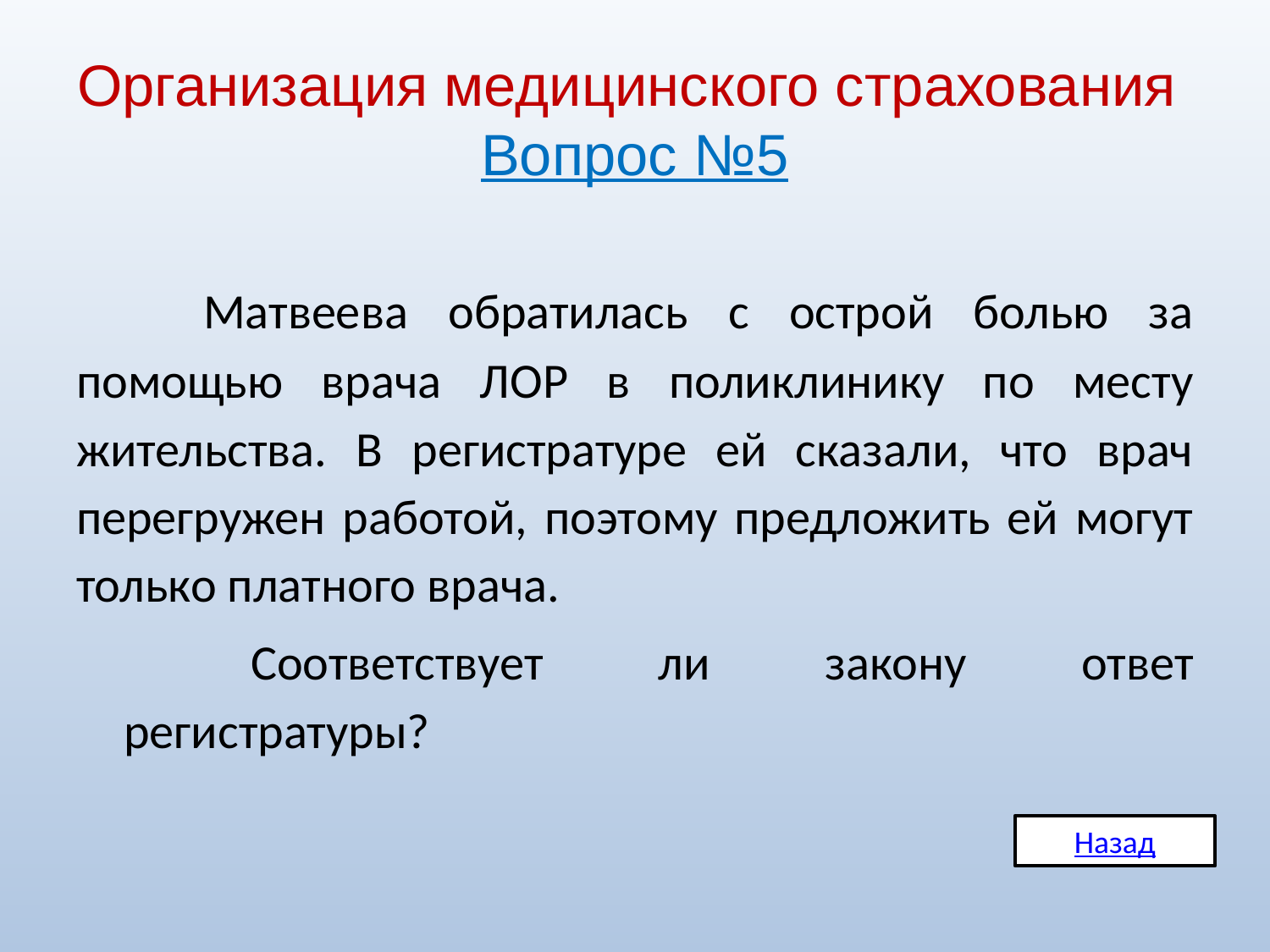

# Организация медицинского страхования Вопрос №5
	Матвеева обратилась с острой болью за помощью врача ЛОР в поликлинику по месту жительства. В регистратуре ей сказали, что врач перегружен работой, поэтому предложить ей могут только платного врача.
	Соответствует ли закону ответ регистратуры?

Назад